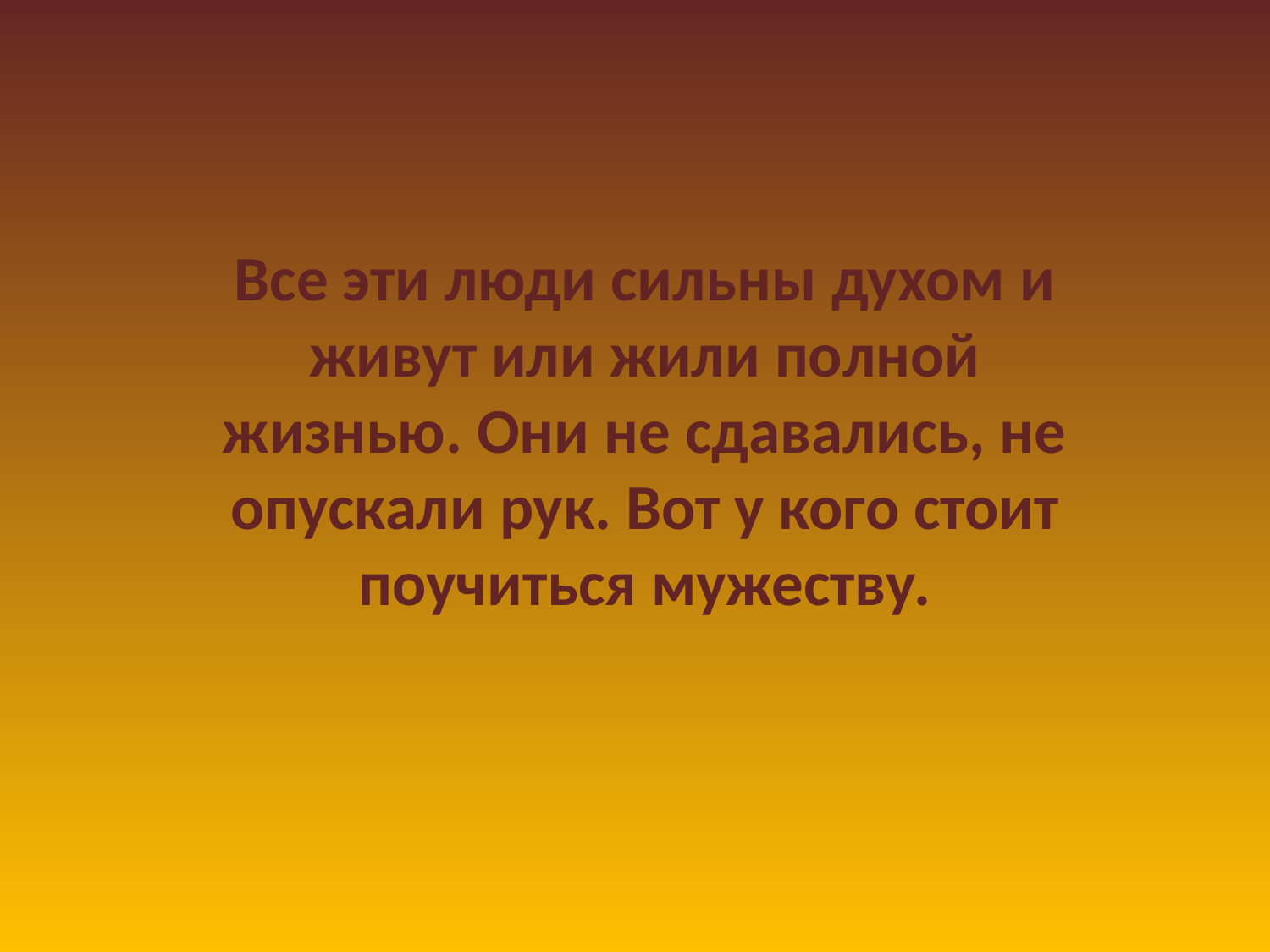

Все эти люди сильны духом и живут или жили полной жизнью. Они не сдавались, не опускали рук. Вот у кого стоит поучиться мужеству.